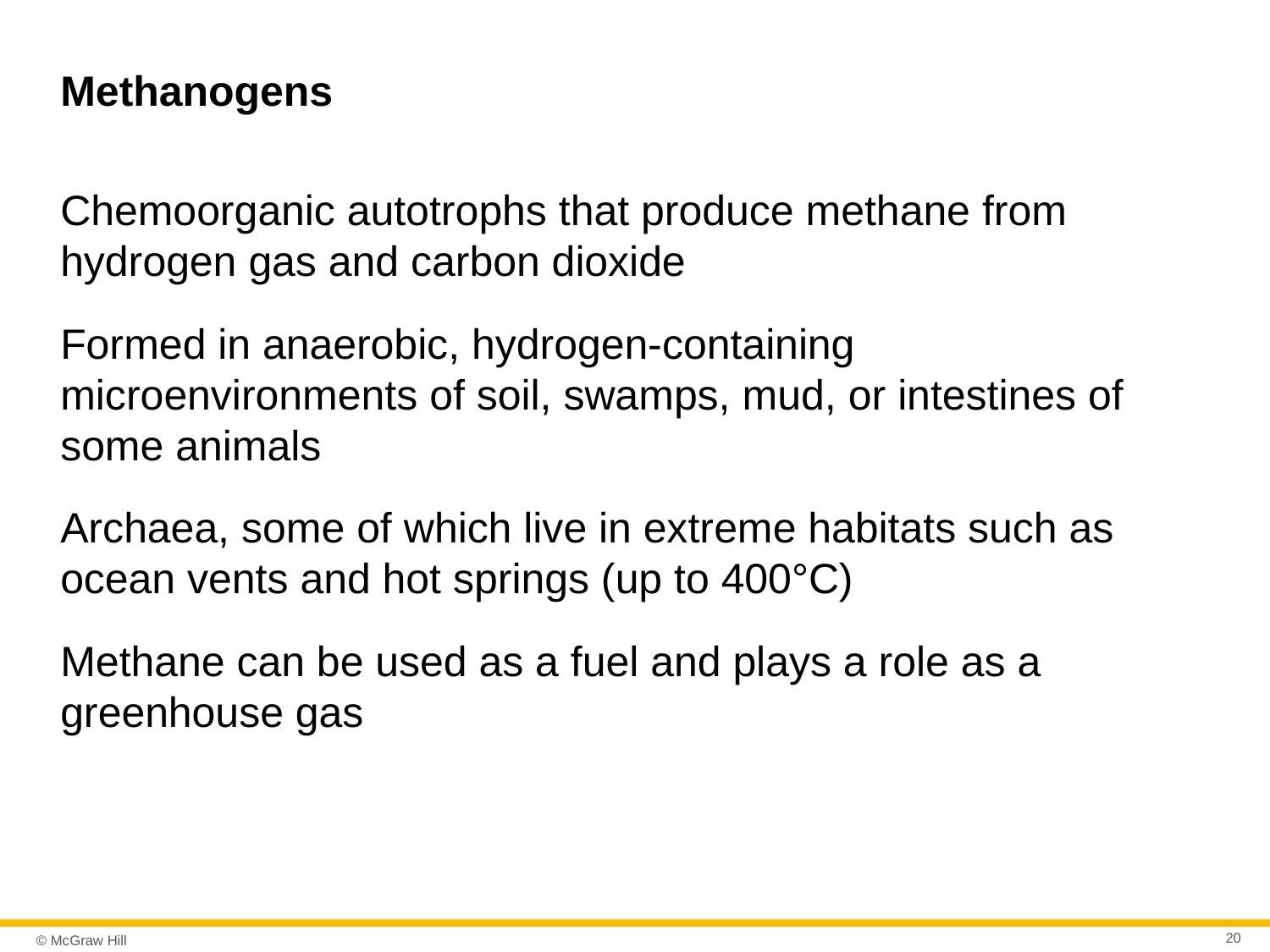

# Methanogens
Chemoorganic autotrophs that produce methane from hydrogen gas and carbon dioxide
Formed in anaerobic, hydrogen-containing microenvironments of soil, swamps, mud, or intestines of some animals
Archaea, some of which live in extreme habitats such as ocean vents and hot springs (up to 400°C)
Methane can be used as a fuel and plays a role as a greenhouse gas